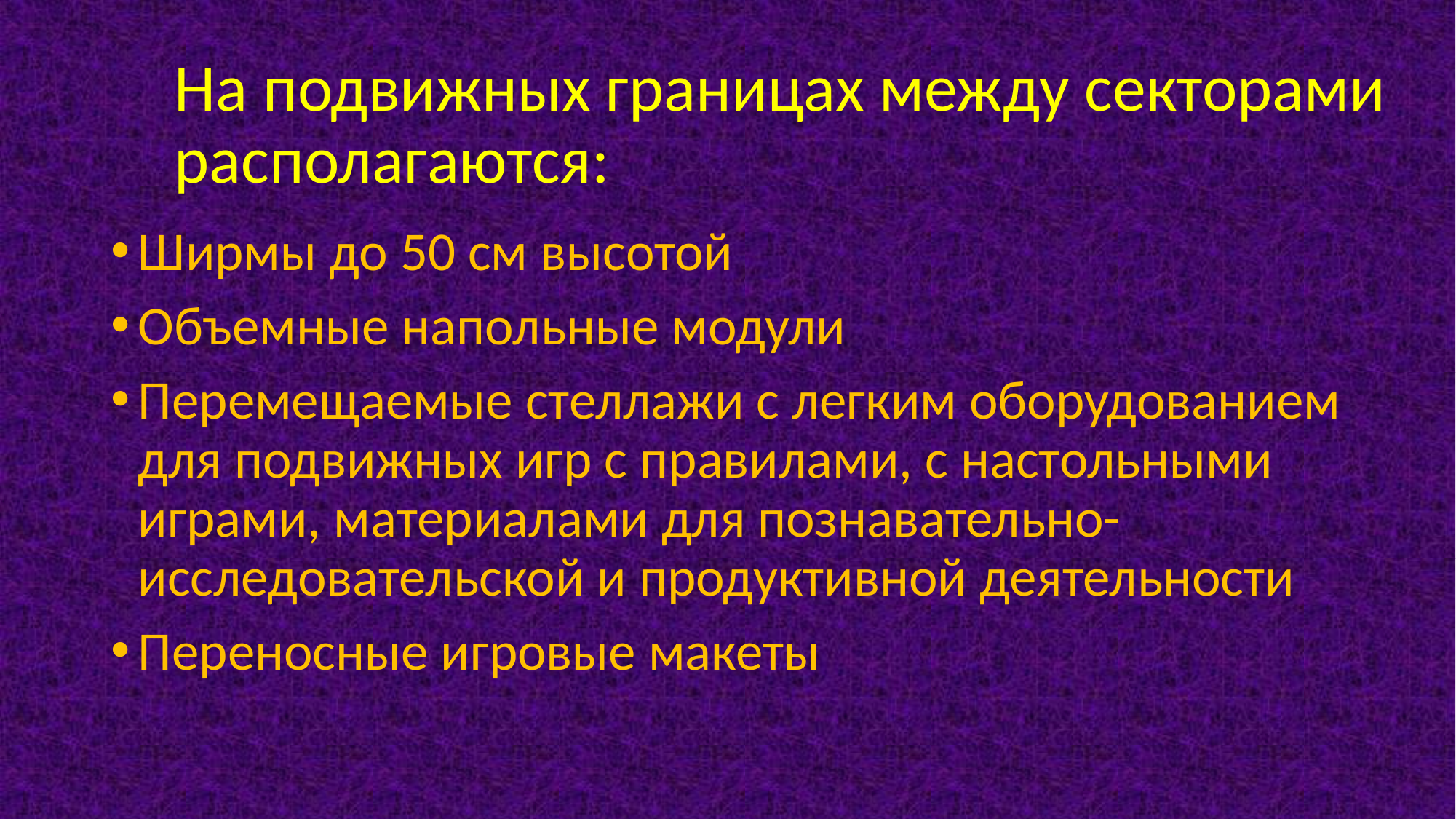

# На подвижных границах между секторами располагаются:
Ширмы до 50 см высотой
Объемные напольные модули
Перемещаемые стеллажи с легким оборудованием для подвижных игр с правилами, с настольными играми, материалами для познавательно-исследовательской и продуктивной деятельности
Переносные игровые макеты